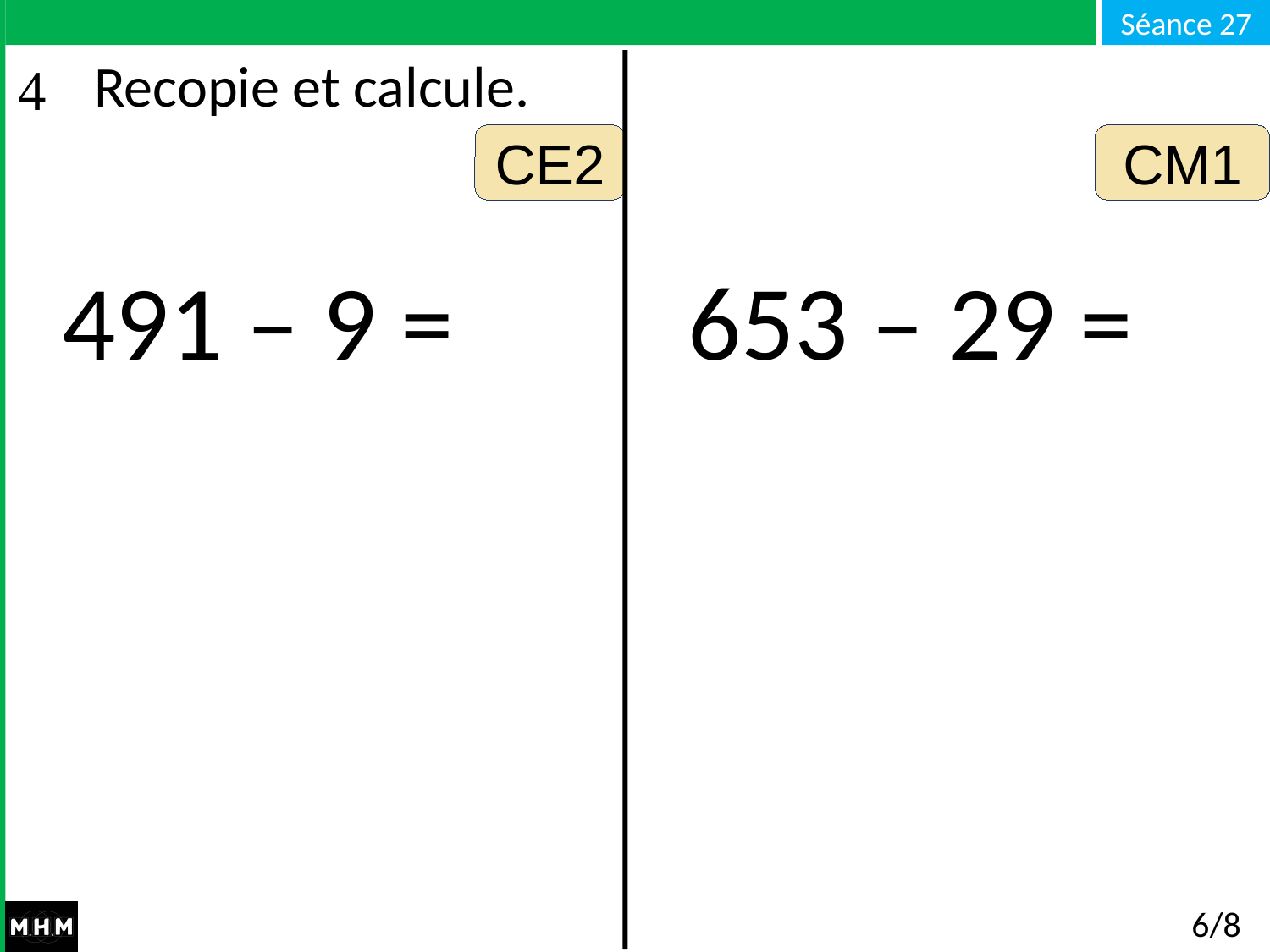

# Recopie et calcule.
CE2
CM1
491 – 9 =
653 – 29 =
6/8